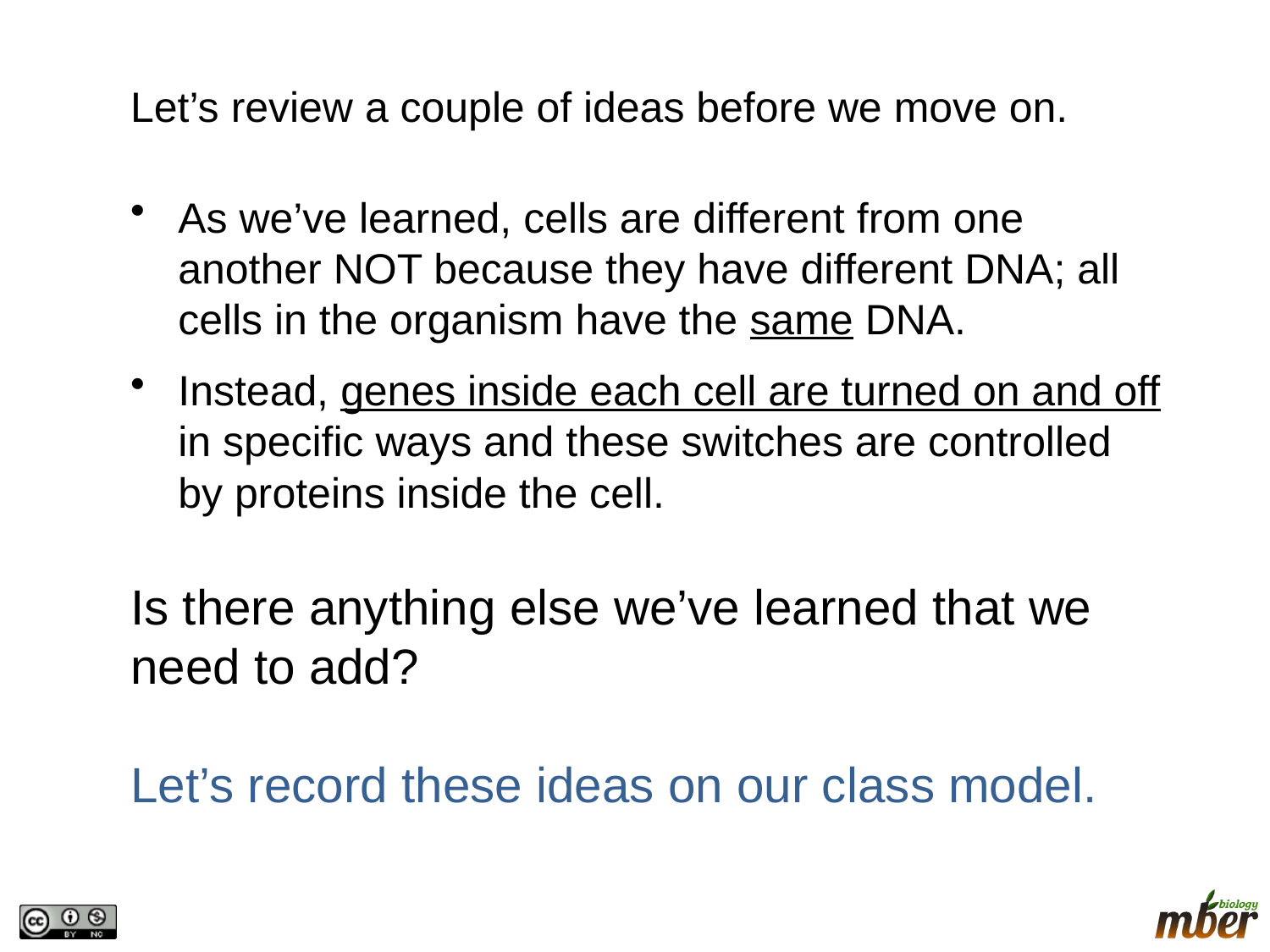

Let’s review a couple of ideas before we move on.

As we’ve learned, cells are different from one another NOT because they have different DNA; all cells in the organism have the same DNA.
Instead, genes inside each cell are turned on and off in specific ways and these switches are controlled by proteins inside the cell.

Is there anything else we’ve learned that we need to add?

Let’s record these ideas on our class model.